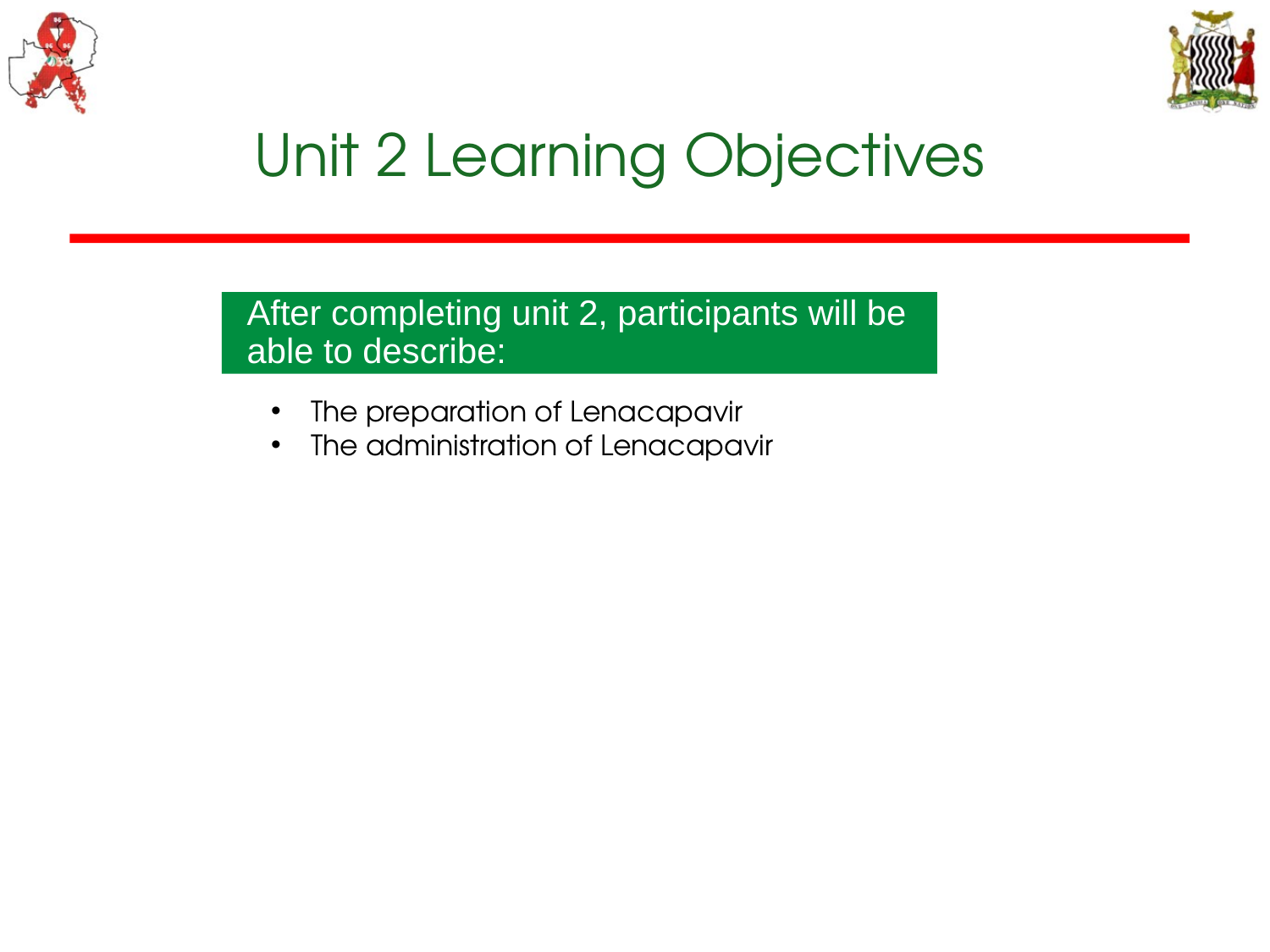

# Unit 2 Learning Objectives
After completing unit 2, participants will be able to describe:​

The preparation of Lenacapavir
The administration of Lenacapavir